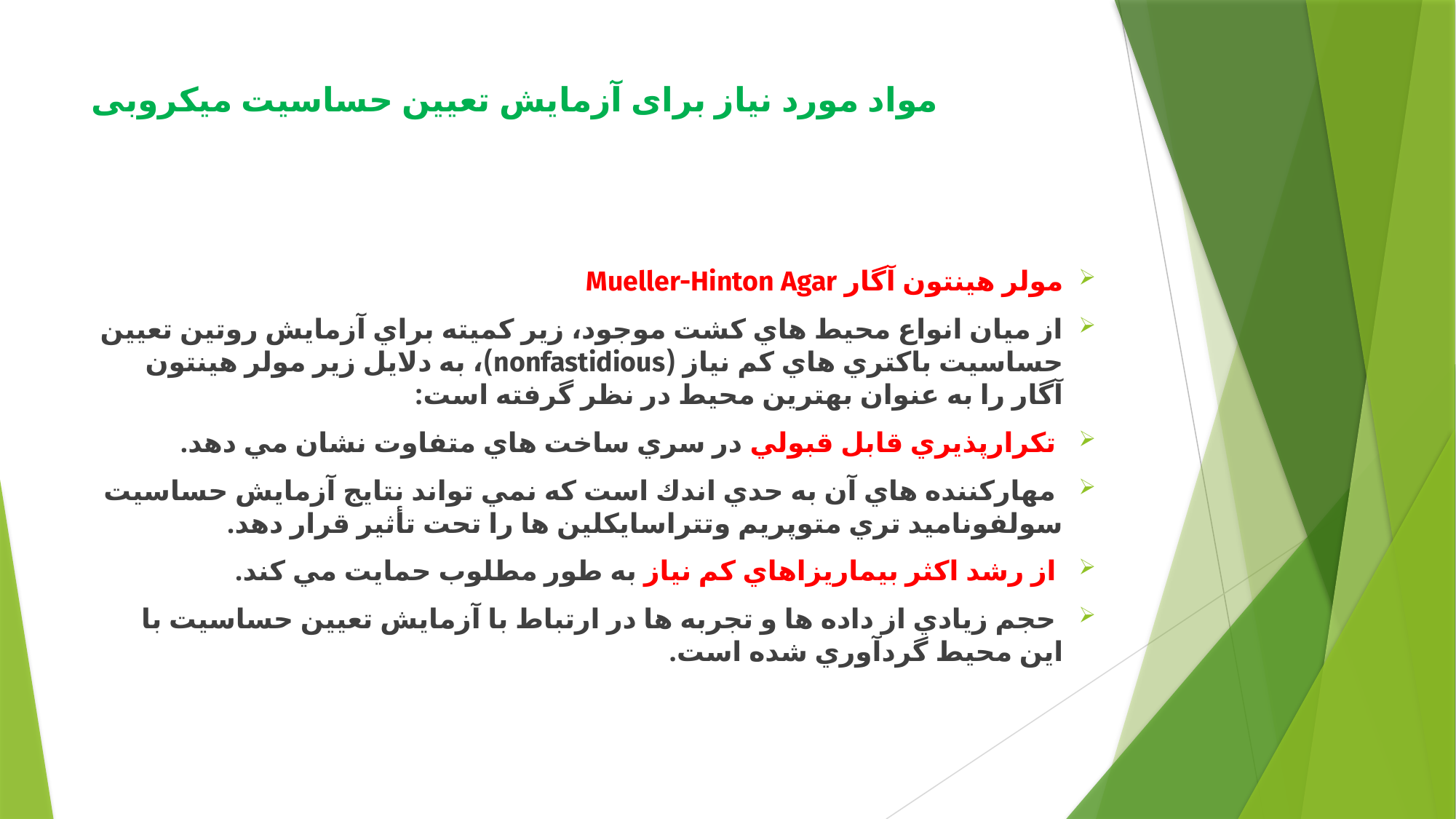

# مواد مورد نياز برای آزمايش تعيين حساسيت ميکروبی
مولر هينتون آگار Mueller-Hinton Agar
از ميان انواع محيط هاي كشت موجود، زير كميته براي آزمايش روتين تعيين حساسيت باكتري هاي كم نياز (nonfastidious)، به دلايل زير مولر هينتون آگار را به عنوان بهترين محيط در نظر گرفته است:
 تكرارپذيري قابل قبولي در سري ساخت هاي متفاوت نشان مي دهد.
 مهاركننده هاي آن به حدي اندك است كه نمي تواند نتايج آزمايش حساسيت سولفوناميد تري متوپريم وتتراسايكلين ها را تحت تأثير قرار دهد.
 از رشد اكثر بيماريزاهاي كم نياز به طور مطلوب حمايت مي كند.
 حجم زيادي از داده ها و تجربه ها در ارتباط با آزمايش تعيين حساسيت با اين محيط گردآوري شده است.